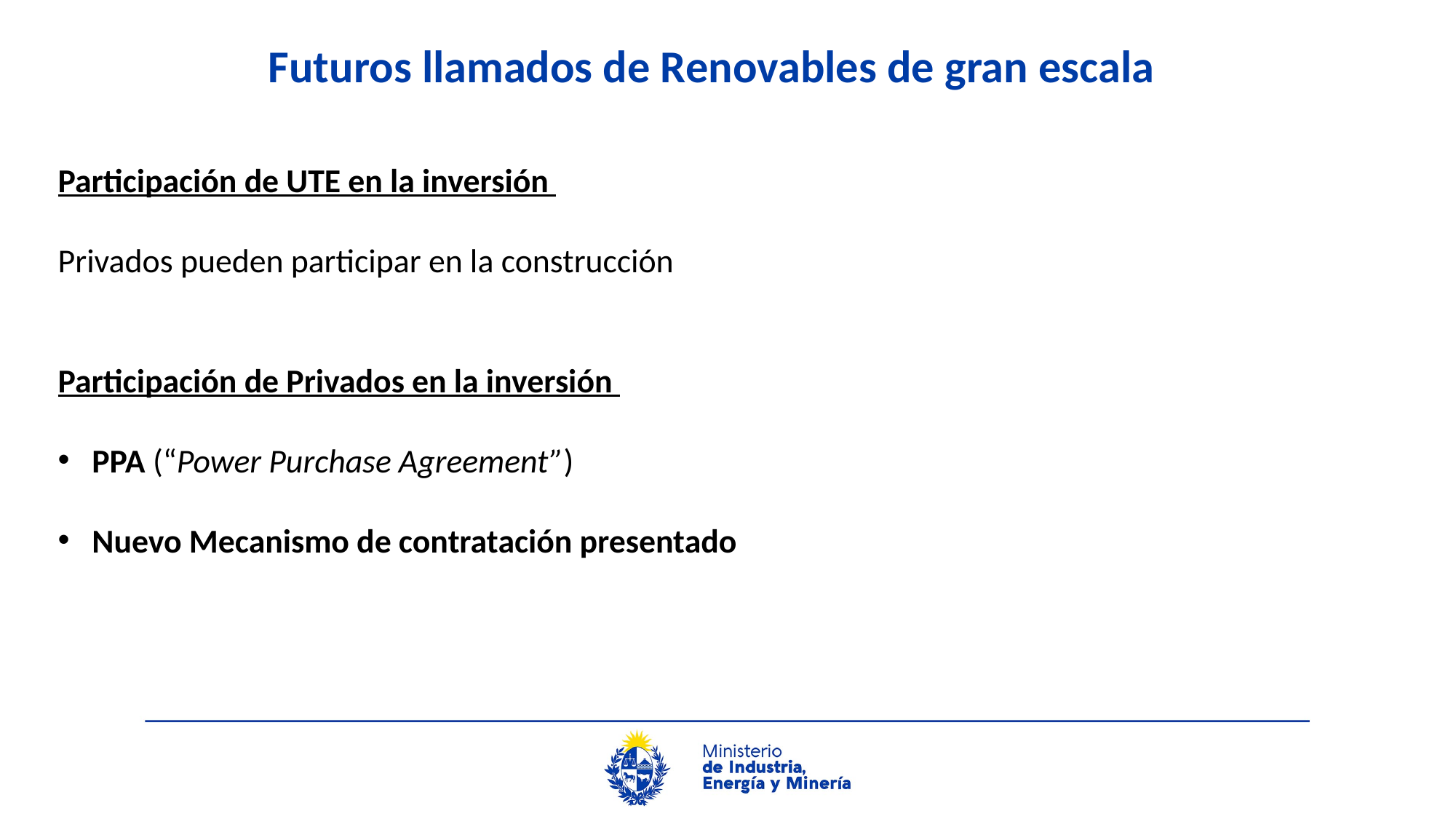

Futuros llamados de Renovables de gran escala
Participación de UTE en la inversión

Privados pueden participar en la construcción

Participación de Privados en la inversión

PPA (“Power Purchase Agreement”)

Nuevo Mecanismo de contratación presentado